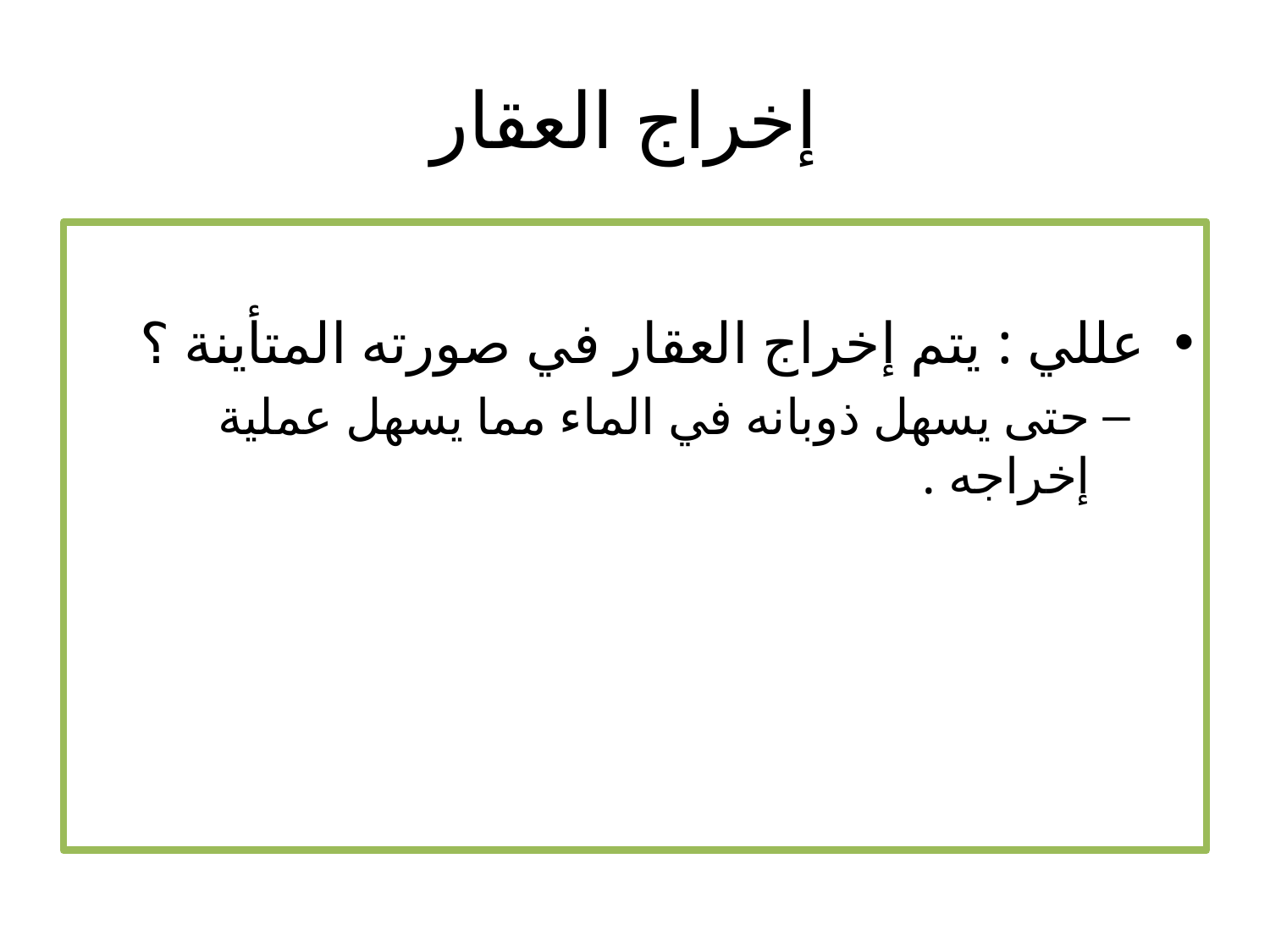

# إخراج العقار

عللي : يتم إخراج العقار في صورته المتأينة ؟
حتى يسهل ذوبانه في الماء مما يسهل عملية إخراجه .